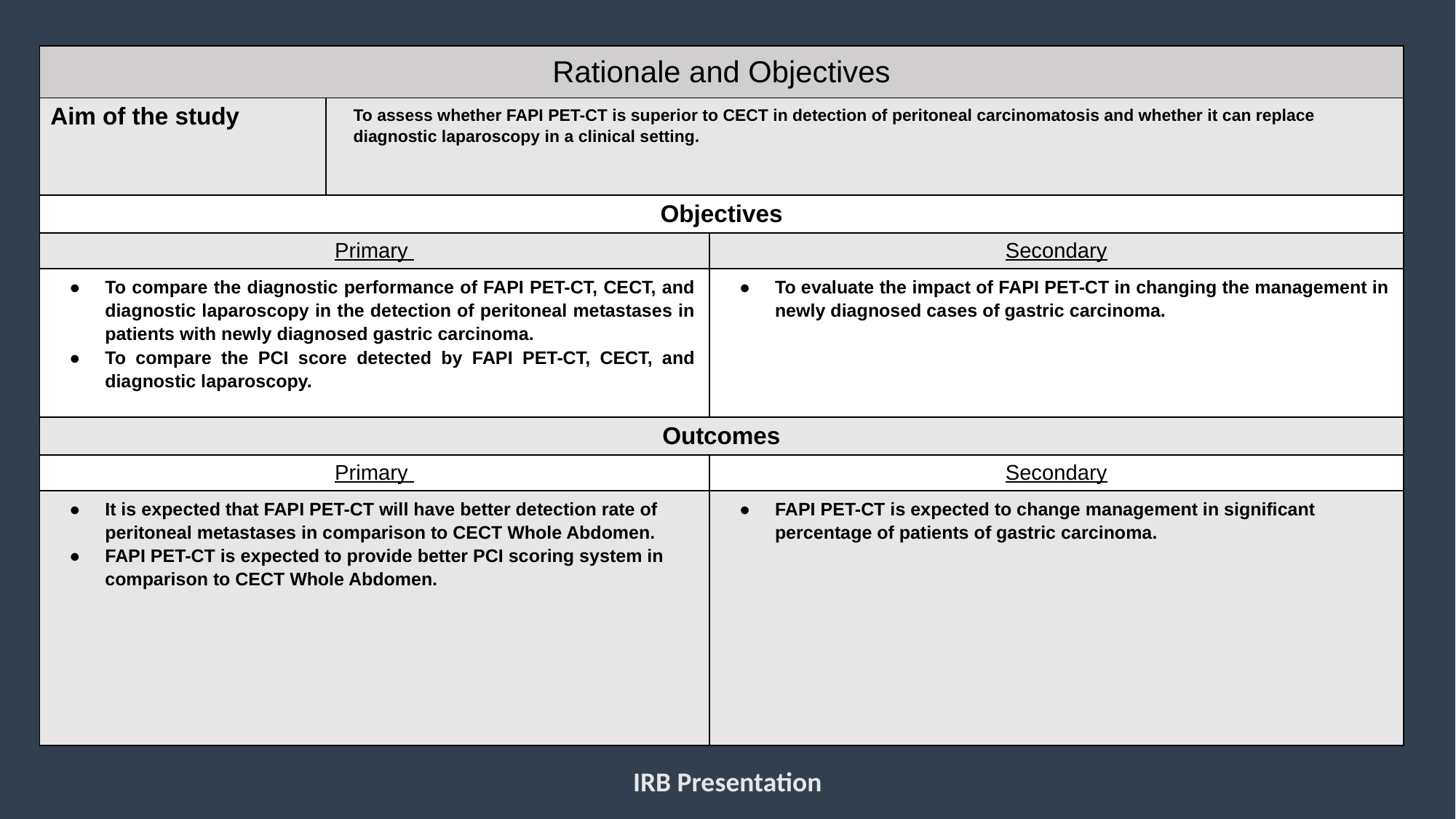

| Rationale and Objectives |  |  |
| --- | --- | --- |
| Aim of the study | To assess whether FAPI PET-CT is superior to CECT in detection of peritoneal carcinomatosis and whether it can replace diagnostic laparoscopy in a clinical setting. |  |
| Objectives |  |  |
| Primary |  | Secondary |
| To compare the diagnostic performance of FAPI PET-CT, CECT, and diagnostic laparoscopy in the detection of peritoneal metastases in patients with newly diagnosed gastric carcinoma. To compare the PCI score detected by FAPI PET-CT, CECT, and diagnostic laparoscopy. |  | To evaluate the impact of FAPI PET-CT in changing the management in newly diagnosed cases of gastric carcinoma. |
| Outcomes |  |  |
| Primary |  | Secondary |
| It is expected that FAPI PET-CT will have better detection rate of peritoneal metastases in comparison to CECT Whole Abdomen. FAPI PET-CT is expected to provide better PCI scoring system in comparison to CECT Whole Abdomen. |  | FAPI PET-CT is expected to change management in significant percentage of patients of gastric carcinoma. |